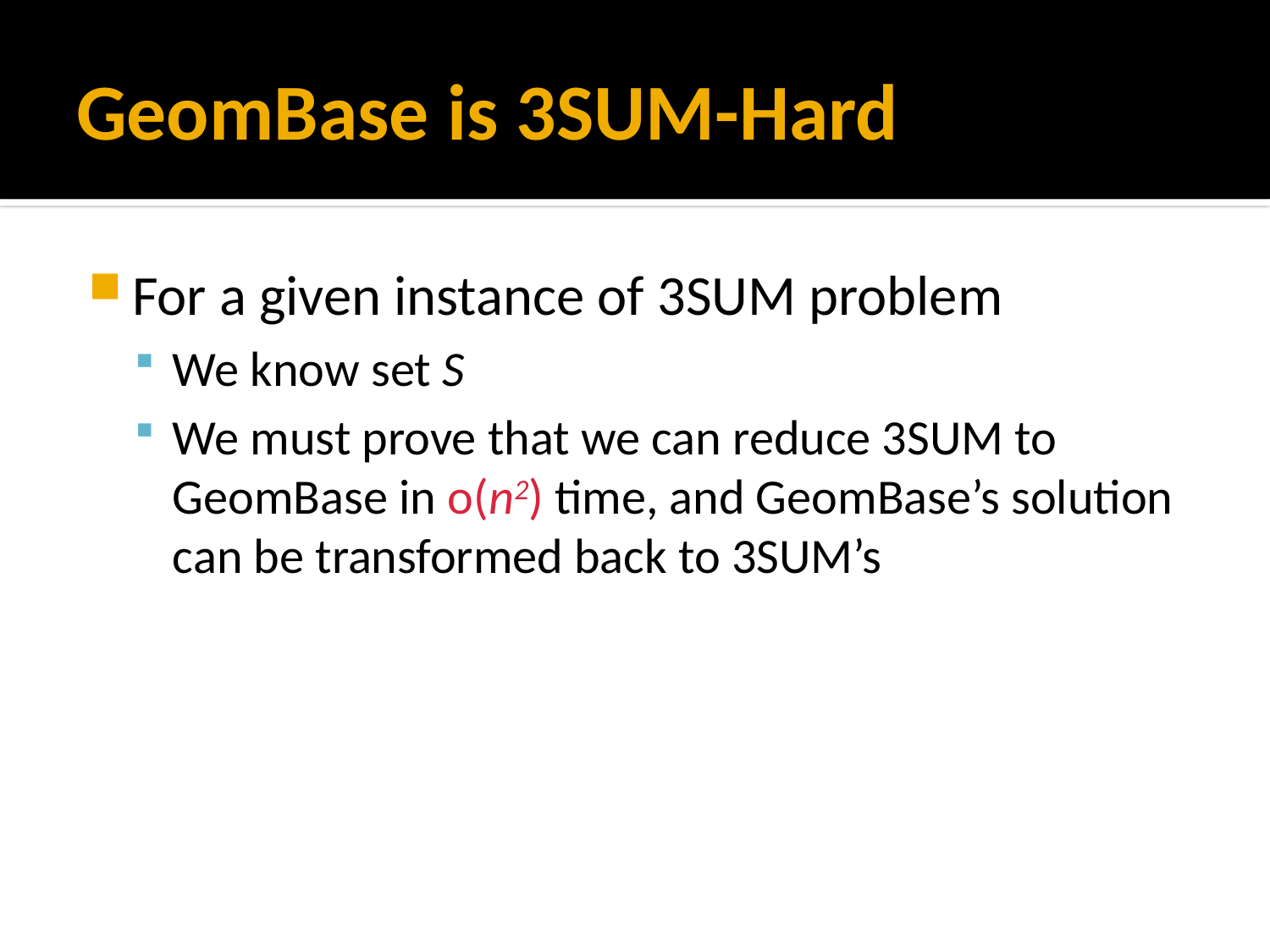

# GeomBase is 3SUM-Hard
For a given instance of 3SUM problem
We know set S
We must prove that we can reduce 3SUM to GeomBase in o(n2) time, and GeomBase’s solution can be transformed back to 3SUM’s